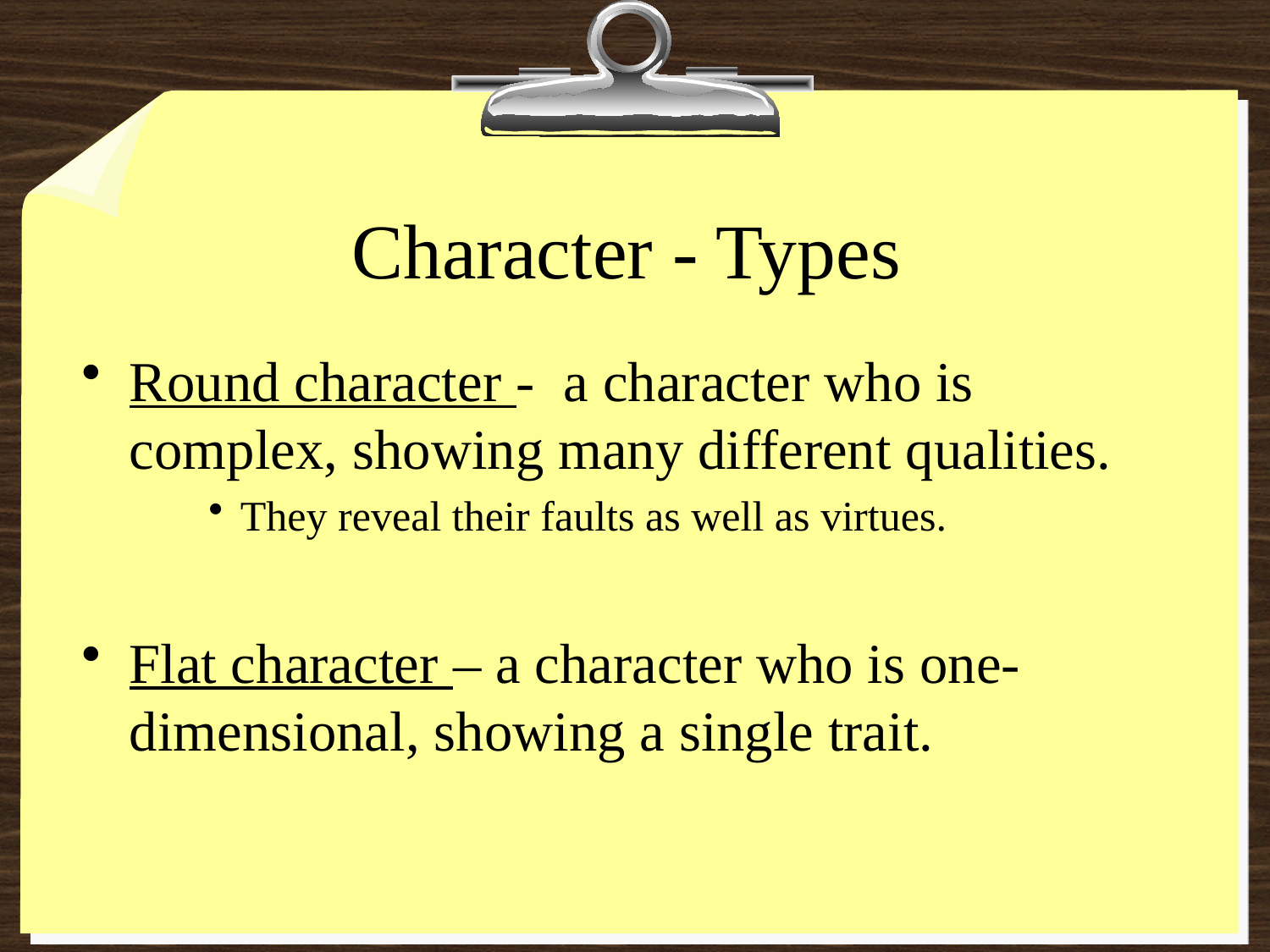

# Character - Types
Round character -  a character who is complex, showing many different qualities.
They reveal their faults as well as virtues.

Flat character – a character who is one-dimensional, showing a single trait.